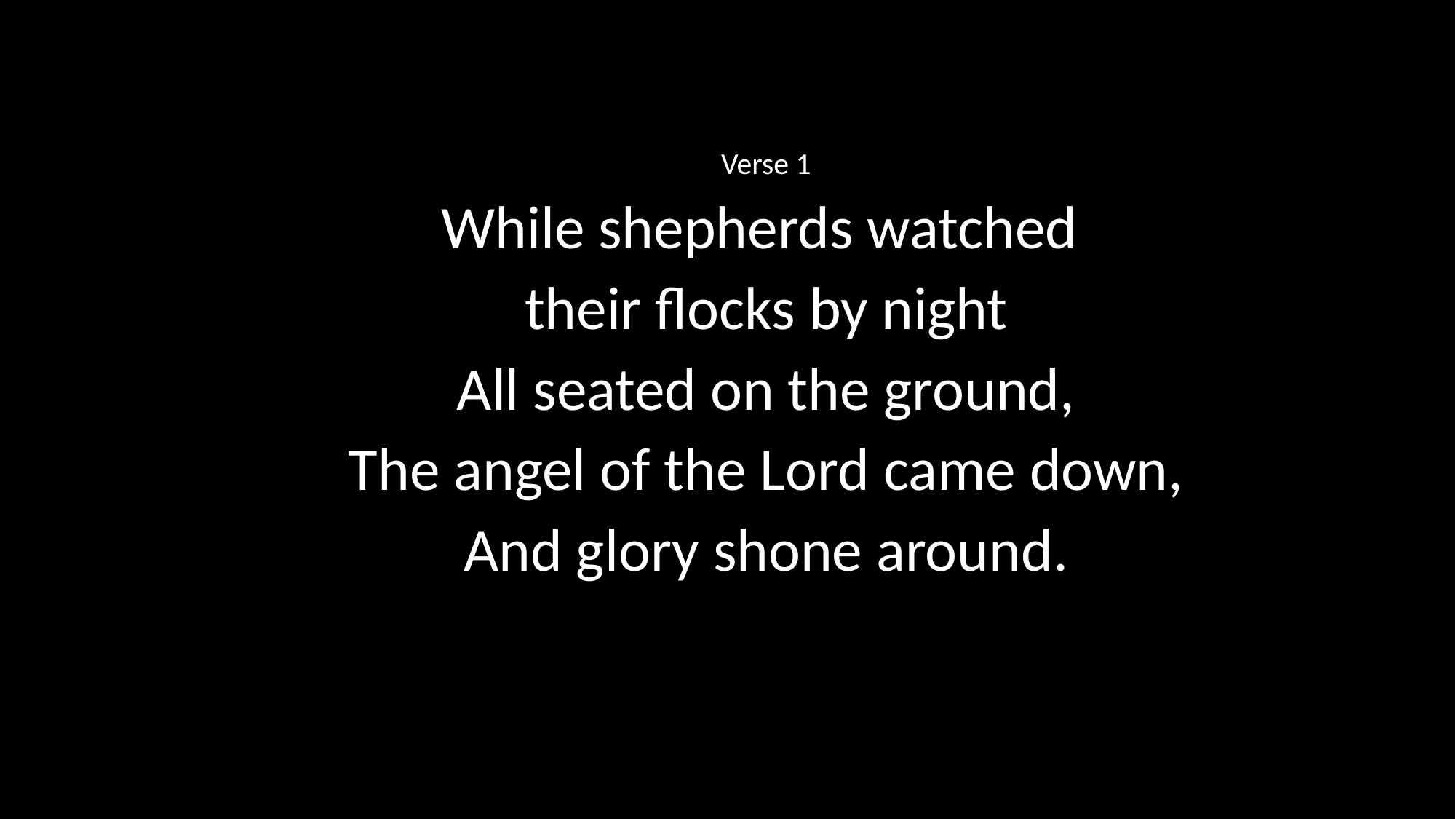

Verse 1
While shepherds watched
their flocks by night
All seated on the ground,
The angel of the Lord came down,
And glory shone around.